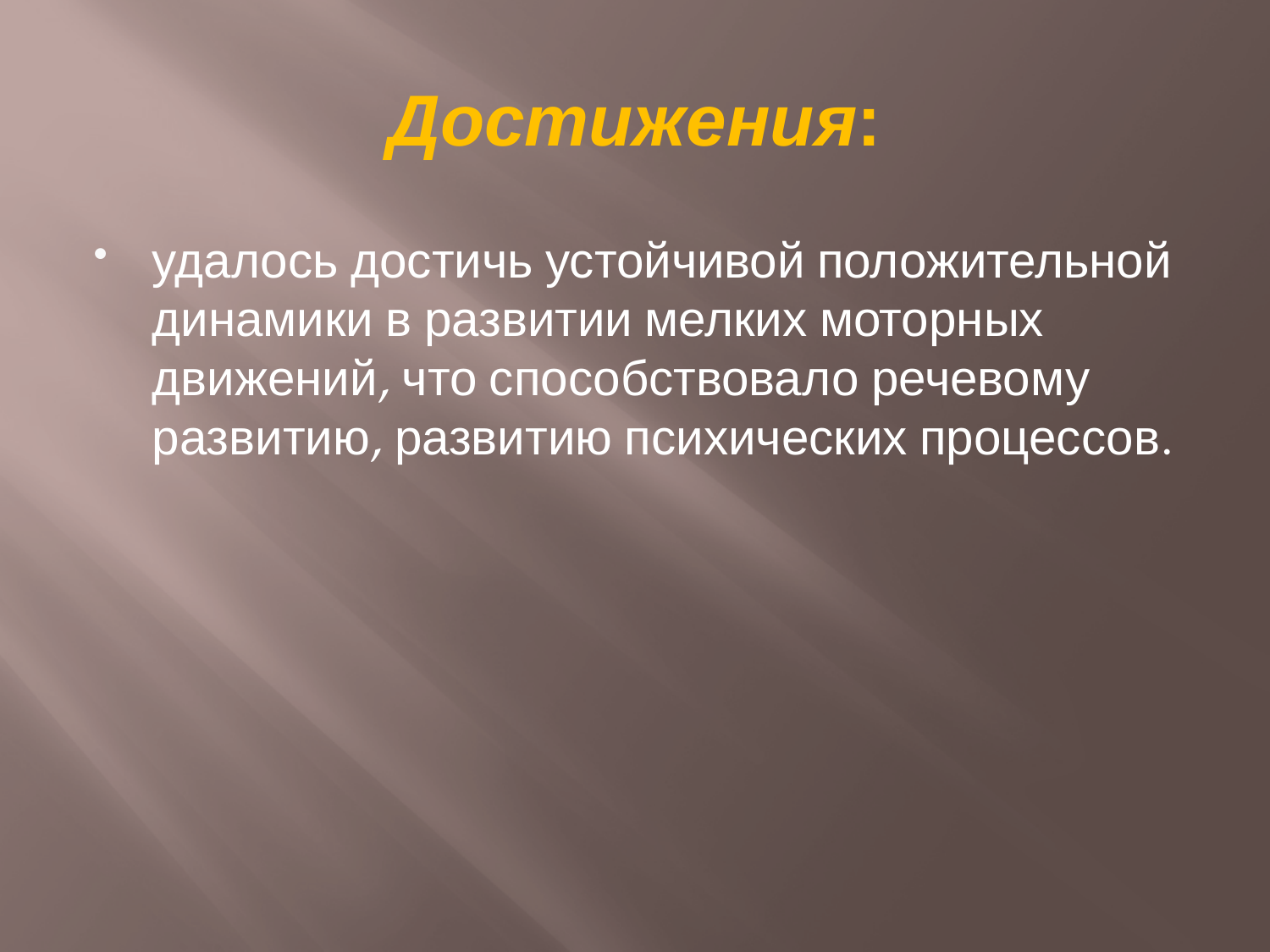

# Достижения:
удалось достичь устойчивой положительной динамики в развитии мелких моторных движений, что способствовало речевому развитию, развитию психических процессов.